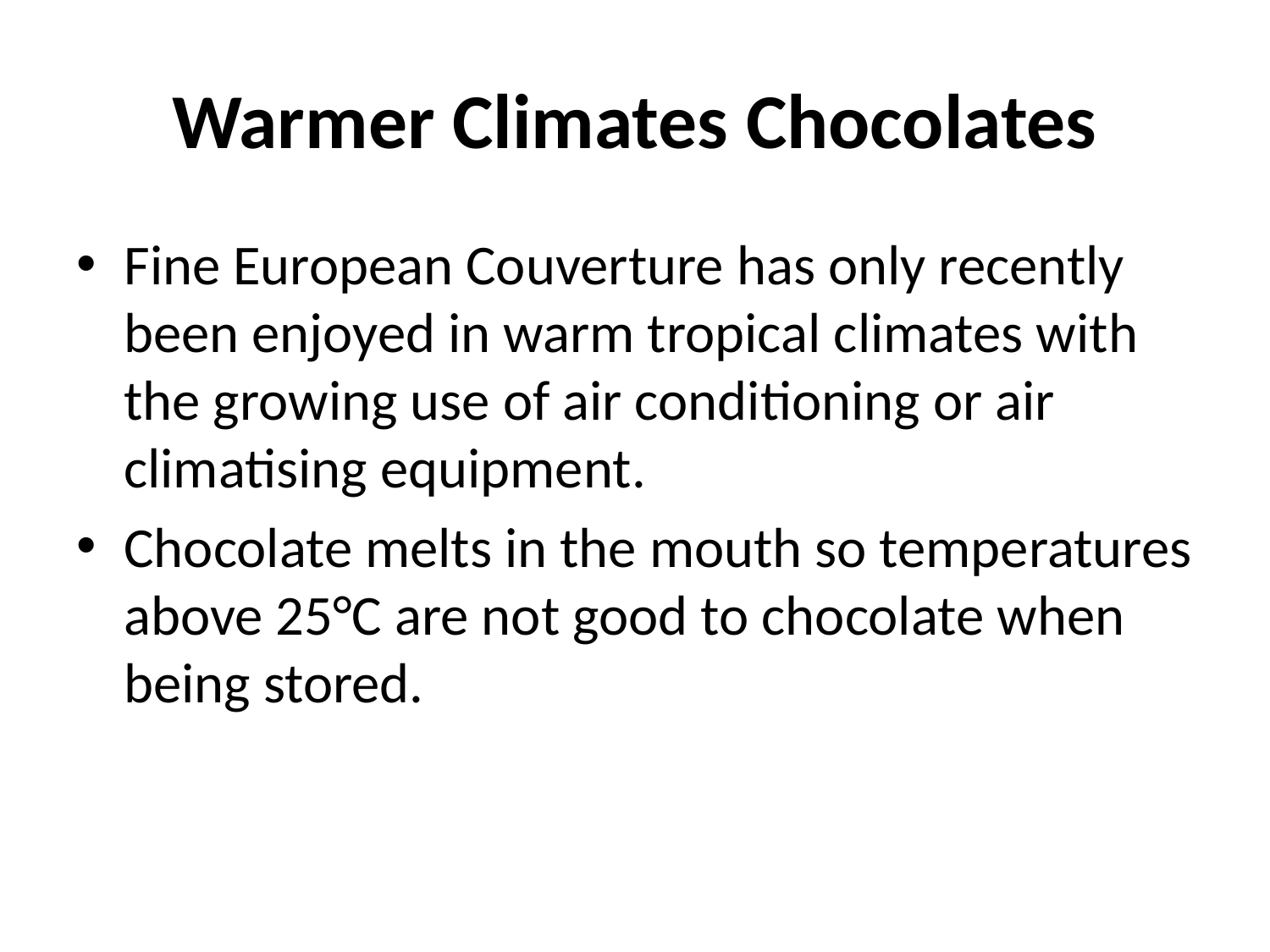

# Warmer Climates Chocolates
Fine European Couverture has only recently been enjoyed in warm tropical climates with the growing use of air conditioning or air climatising equipment.
Chocolate melts in the mouth so temperatures above 25°C are not good to chocolate when being stored.